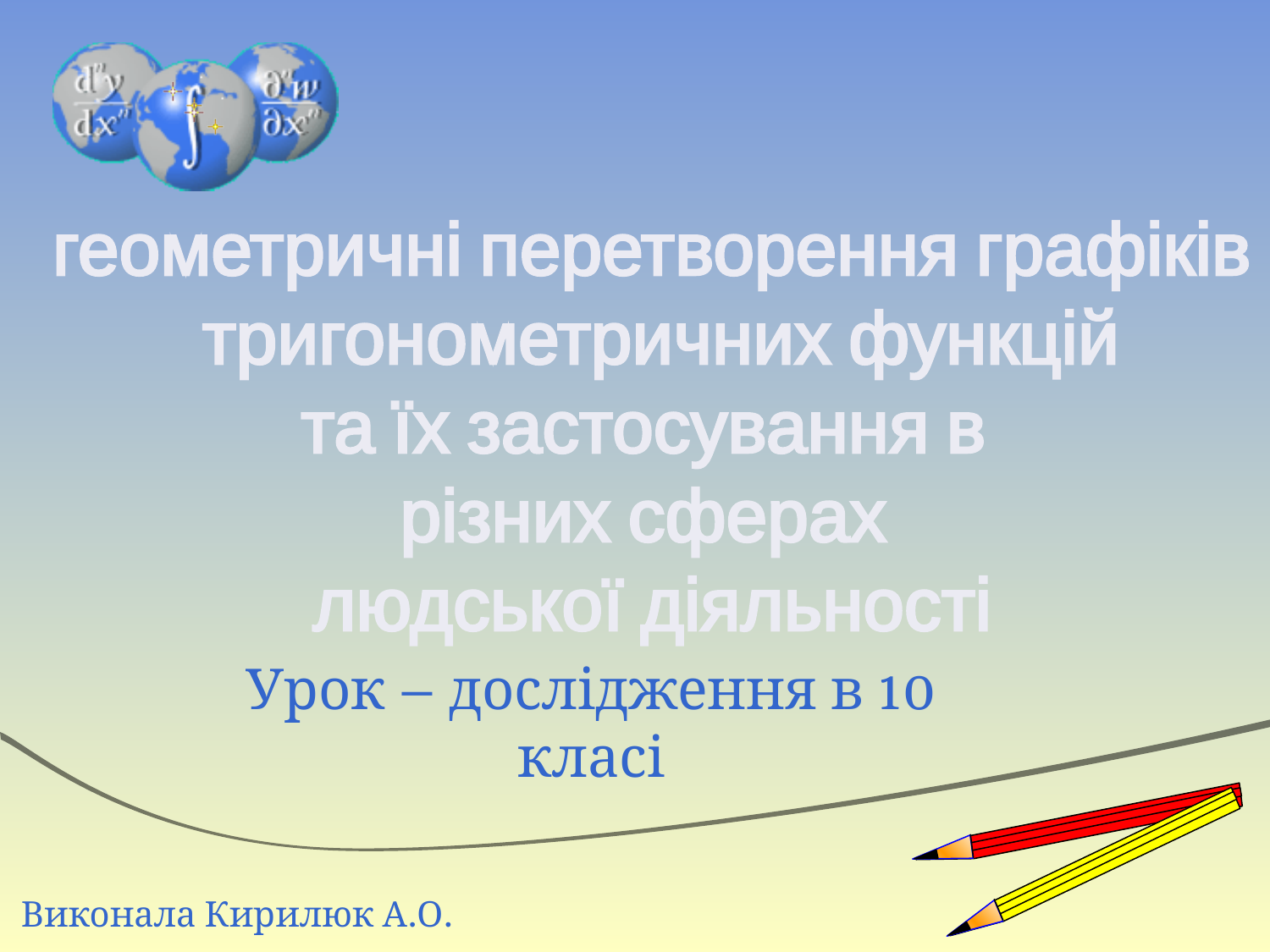

геометричні перетворення графіків
 тригонометричних функцій
та їх застосування в
різних сферах
людської діяльності
Урок – дослідження в 10 класі

Виконала Кирилюк А.О.